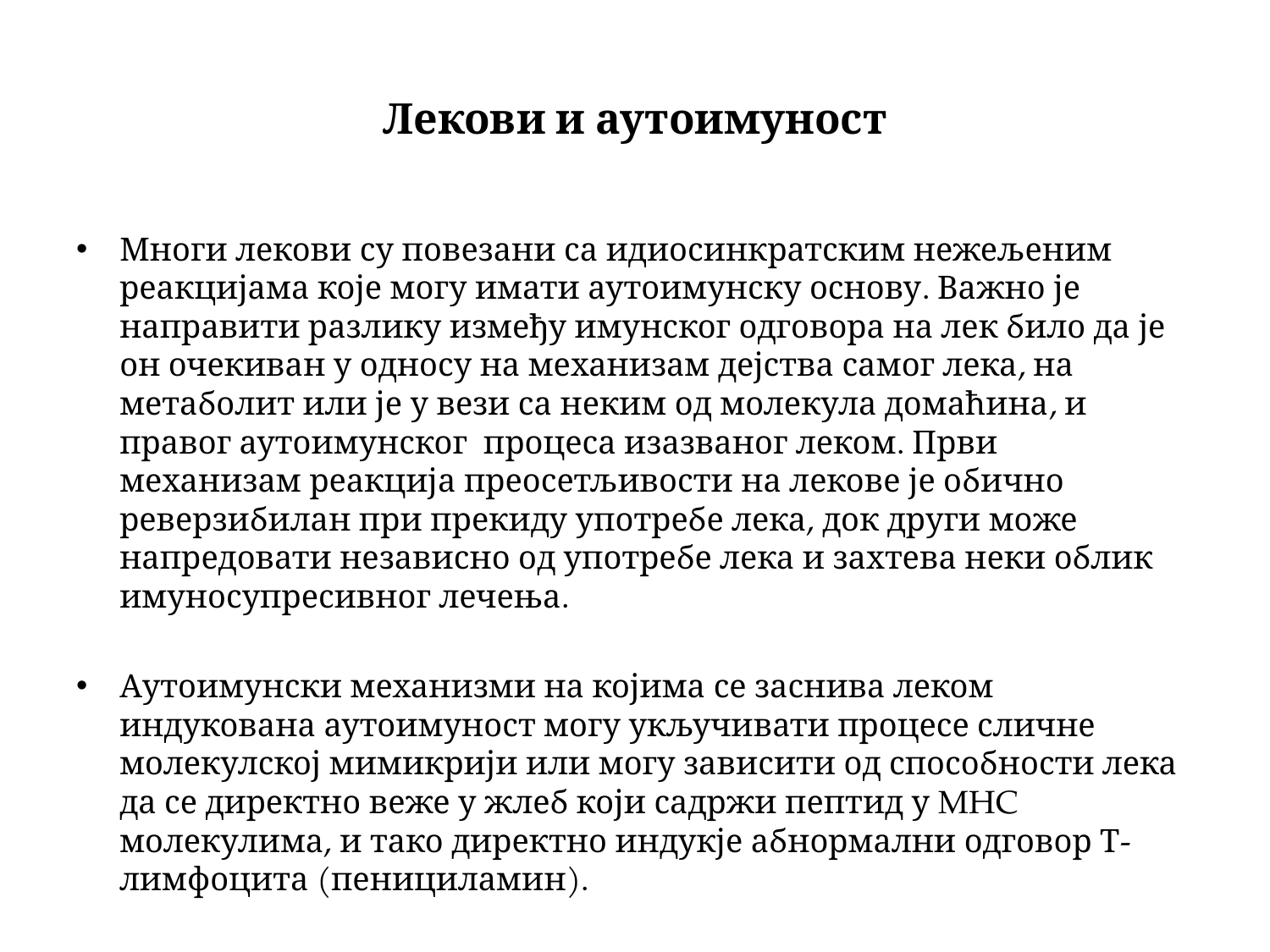

# Лекови и аутоимуност
Многи лекови су повезани са идиосинкратским нежељеним реакцијама које могу имати аутоимунску основу. Важно је направити разлику између имунског одговора на лек било да је он очекиван у односу на механизам дејства самог лека, на метаболит или је у вези са неким од молекула домаћина, и правог аутоимунског  процеса изазваног леком. Први  механизам реакција преосетљивости на лекове је обично реверзибилан при прекиду употребе лека, док други може напредовати независно од употребе лека и захтева неки облик имуносупресивног лечења.

Аутоимунски механизми на којима се заснива леком индукована аутоимуност могу укључивати процесе сличне молекулској мимикрији или могу зависити од способности лека да се директно веже у жлеб који садржи пептид у MHC молекулима, и тако директно индукје абнормални одговор Т-лимфоцита (пенициламин).